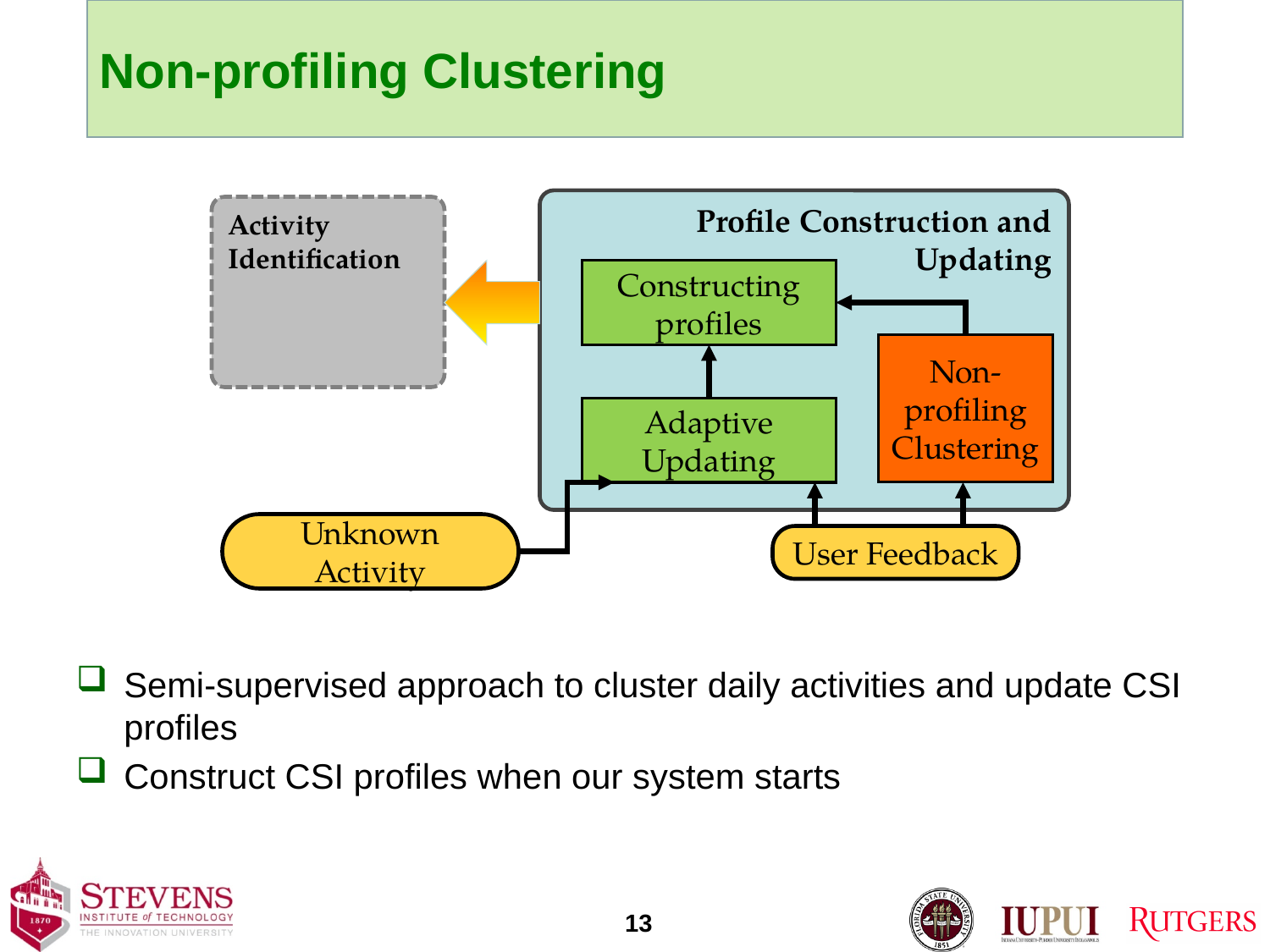

# Non-profiling Clustering
Profile Construction and Updating
Activity Identification

Constructing profiles
Non-profiling Clustering
Adaptive Updating
Unknown Activity
User Feedback
Semi-supervised approach to cluster daily activities and update CSI profiles
Construct CSI profiles when our system starts
13